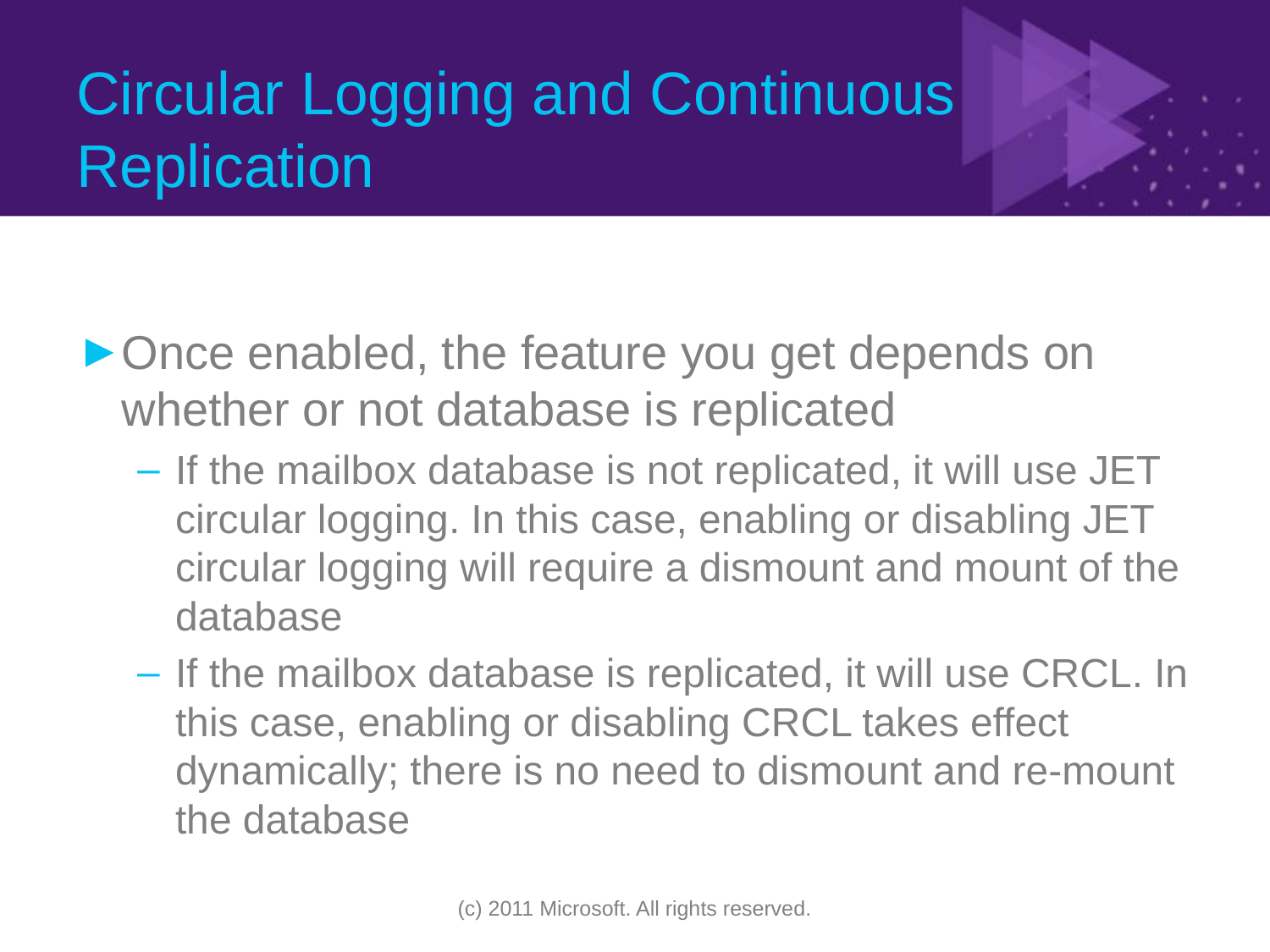

# Circular Logging and Continuous Replication
Once enabled, the feature you get depends on whether or not database is replicated
If the mailbox database is not replicated, it will use JET circular logging. In this case, enabling or disabling JET circular logging will require a dismount and mount of the database
If the mailbox database is replicated, it will use CRCL. In this case, enabling or disabling CRCL takes effect dynamically; there is no need to dismount and re-mount the database
(c) 2011 Microsoft. All rights reserved.